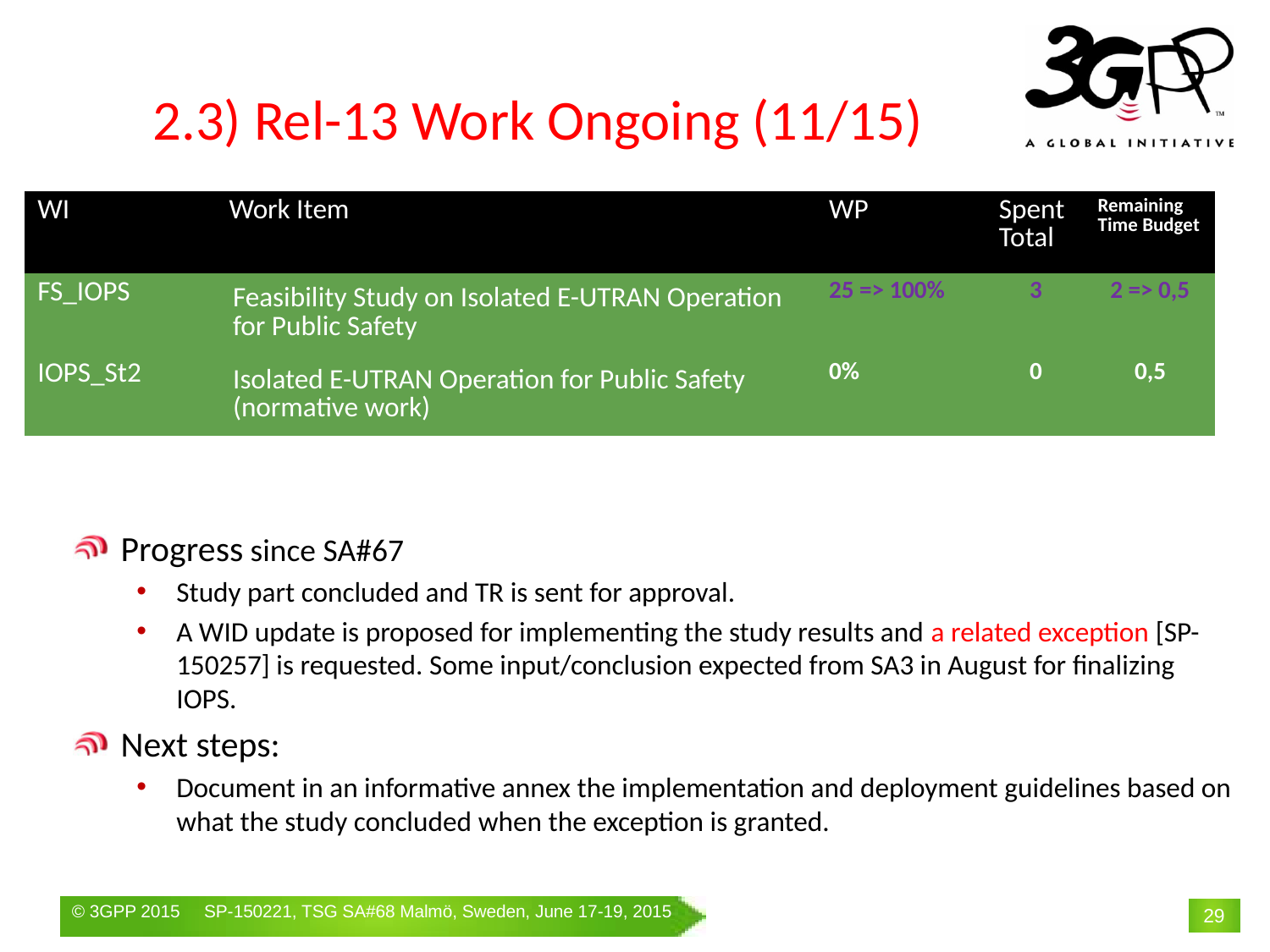

# 2.3) Rel-13 Work Ongoing (11/15)
| WI | Work Item | WP | Spent Total | Remaining Time Budget |
| --- | --- | --- | --- | --- |
| FS\_IOPS | Feasibility Study on Isolated E-UTRAN Operation for Public Safety | 25 => 100% | 3 | 2 => 0,5 |
| IOPS\_St2 | Isolated E-UTRAN Operation for Public Safety (normative work) | 0% | 0 | 0,5 |
Progress since SA#67
Study part concluded and TR is sent for approval.
A WID update is proposed for implementing the study results and a related exception [SP-150257] is requested. Some input/conclusion expected from SA3 in August for finalizing IOPS.
Next steps:
Document in an informative annex the implementation and deployment guidelines based on what the study concluded when the exception is granted.